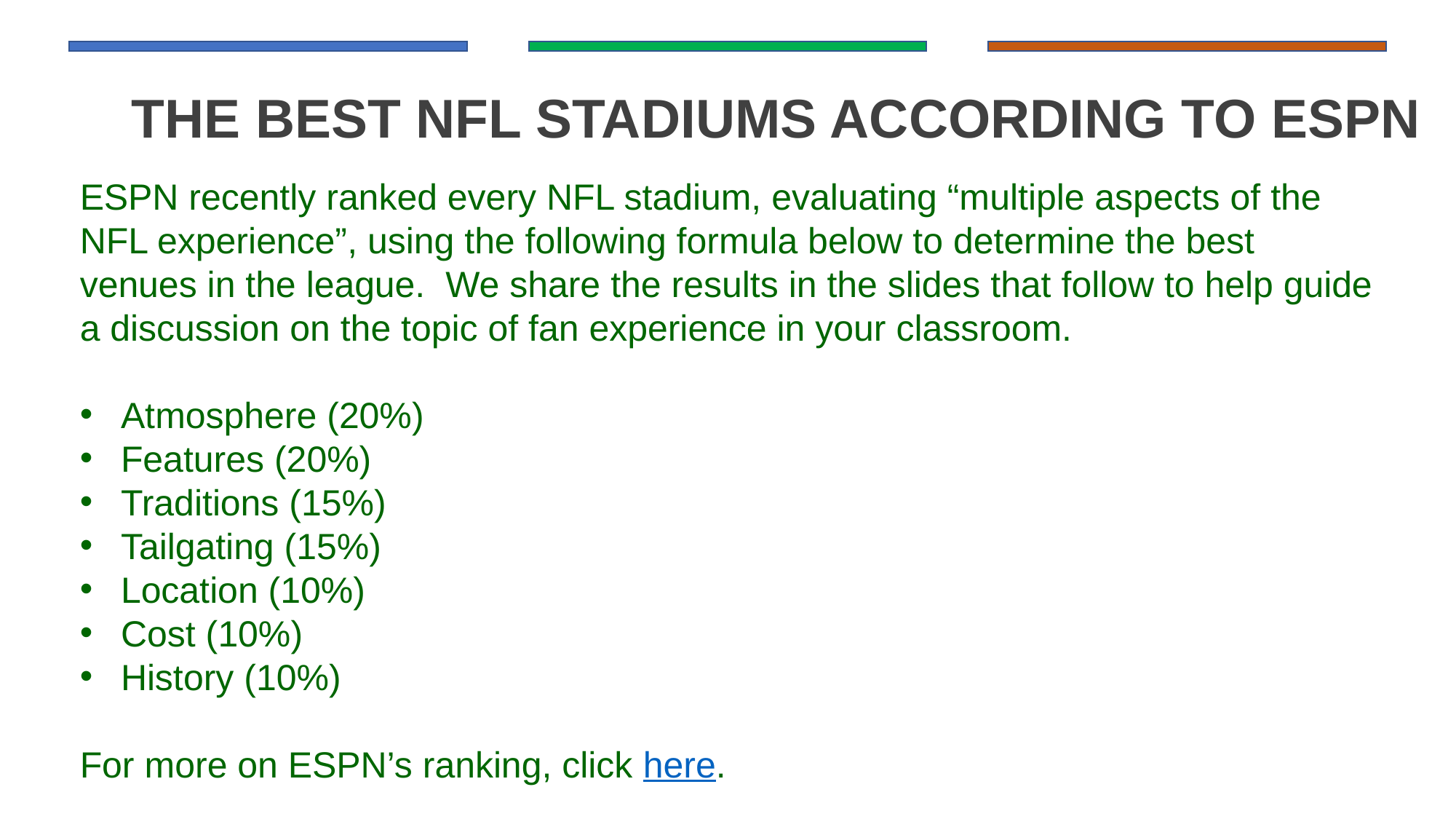

THE BEST NFL STADIUMS ACCORDING TO ESPN
ESPN recently ranked every NFL stadium, evaluating “multiple aspects of the NFL experience”, using the following formula below to determine the best venues in the league.  We share the results in the slides that follow to help guide a discussion on the topic of fan experience in your classroom.

Atmosphere (20%)
Features (20%)
Traditions (15%)
Tailgating (15%)
Location (10%)
Cost (10%)
History (10%)

For more on ESPN’s ranking, click here.